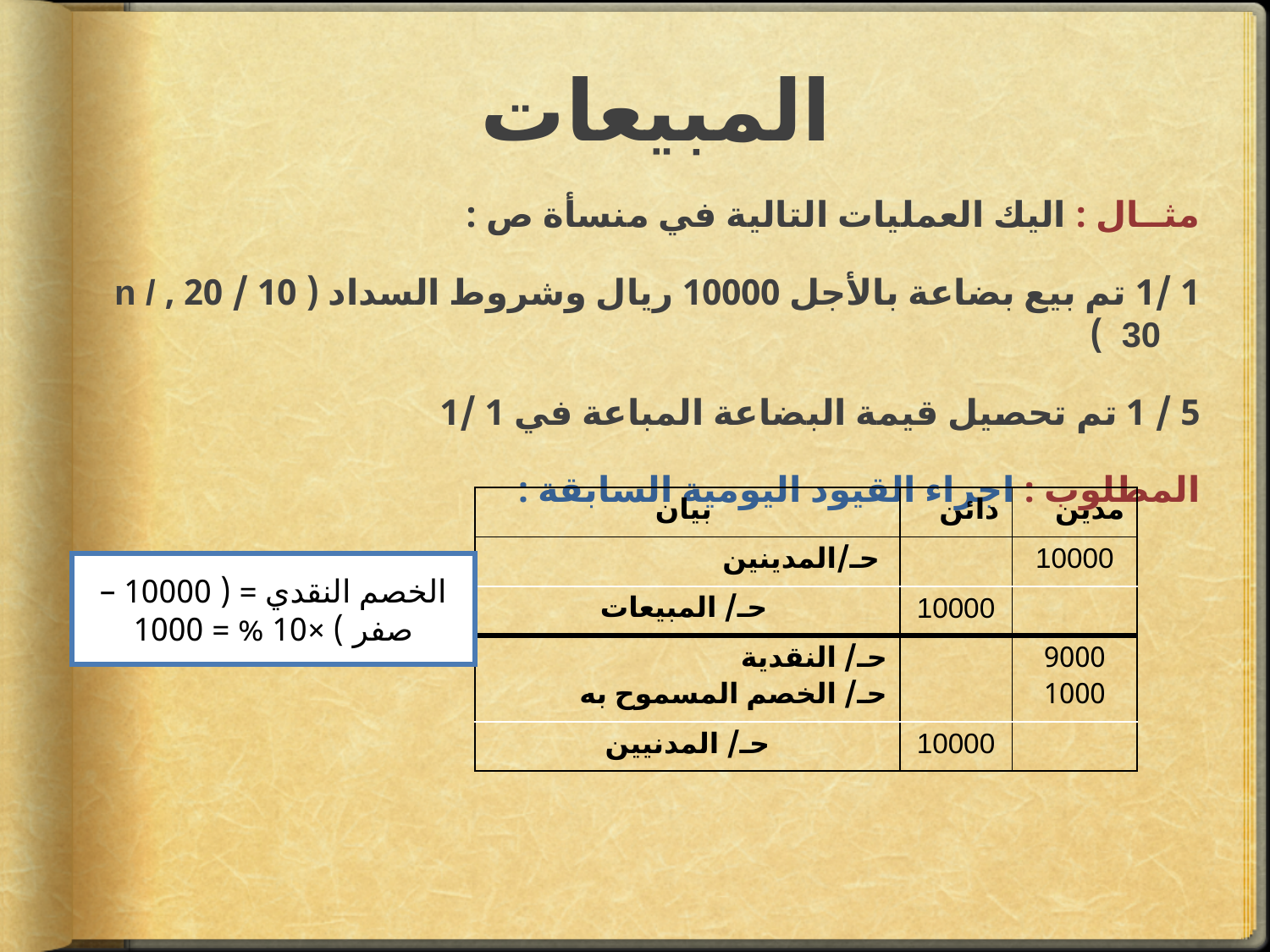

# المبيعات
مثــال : اليك العمليات التالية في منسأة ص :
1 /1 تم بيع بضاعة بالأجل 10000 ريال وشروط السداد ( 10 / 20 , n / 30  )
5 / 1 تم تحصيل قيمة البضاعة المباعة في 1 /1
المطلوب : اجراء القيود اليومية السابقة :

| بيان | دائن | مدين |
| --- | --- | --- |
| حـ/المدينين |  | 10000 |
| حـ/ المبيعات | 10000 |  |
| حـ/ النقدية حـ/ الخصم المسموح به |  | 9000 1000 |
| حـ/ المدنيين | 10000 |  |
الخصم النقدي = ( 10000 – صفر ) ×10 % = 1000